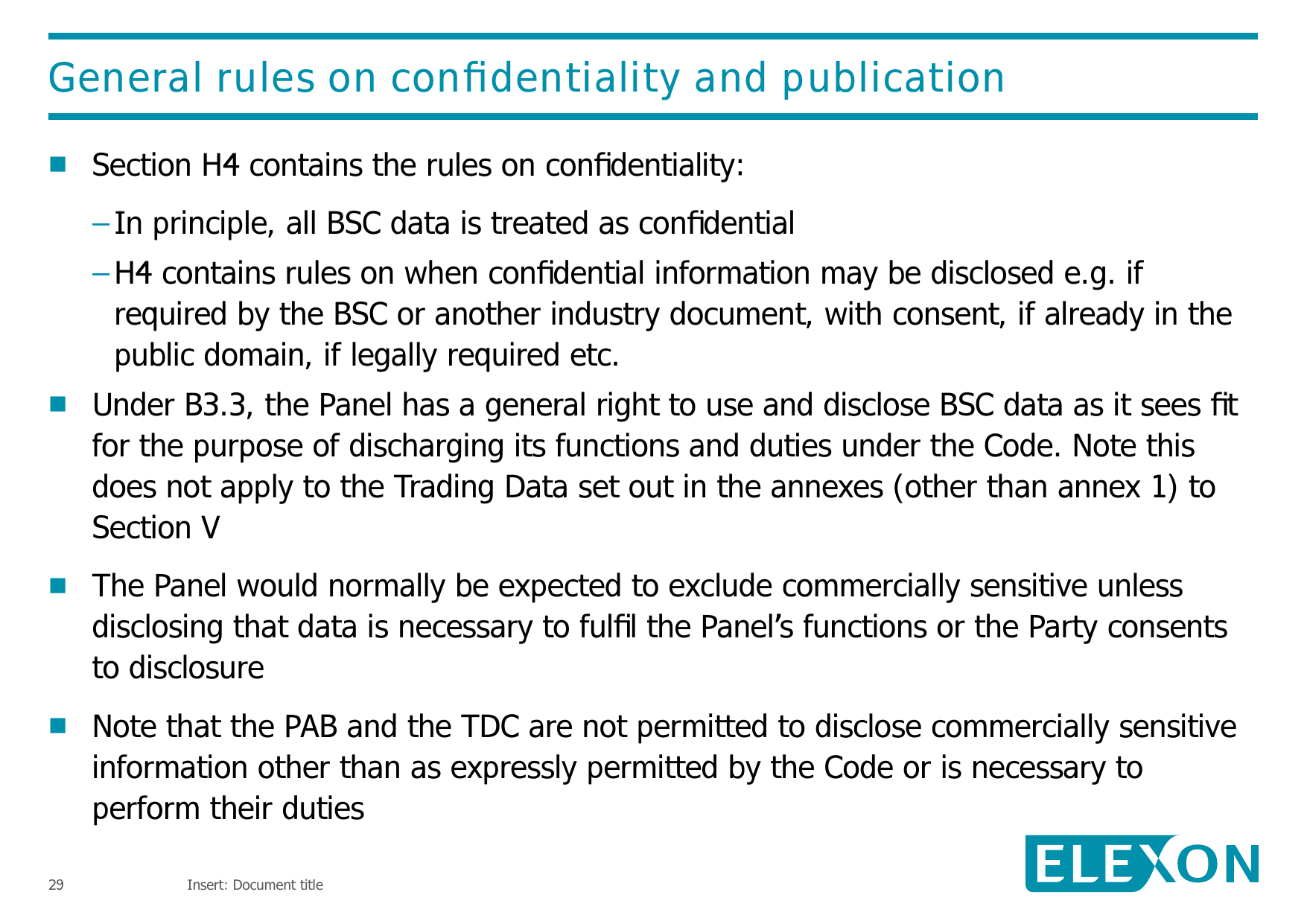

# General rules on confidentiality and publication
Section H4 contains the rules on confidentiality:
In principle, all BSC data is treated as confidential
H4 contains rules on when confidential information may be disclosed e.g. if required by the BSC or another industry document, with consent, if already in the public domain, if legally required etc.
Under B3.3, the Panel has a general right to use and disclose BSC data as it sees fit for the purpose of discharging its functions and duties under the Code. Note this does not apply to the Trading Data set out in the annexes (other than annex 1) to Section V
The Panel would normally be expected to exclude commercially sensitive unless disclosing that data is necessary to fulfil the Panel’s functions or the Party consents to disclosure
Note that the PAB and the TDC are not permitted to disclose commercially sensitive information other than as expressly permitted by the Code or is necessary to perform their duties
Insert: Document title
29